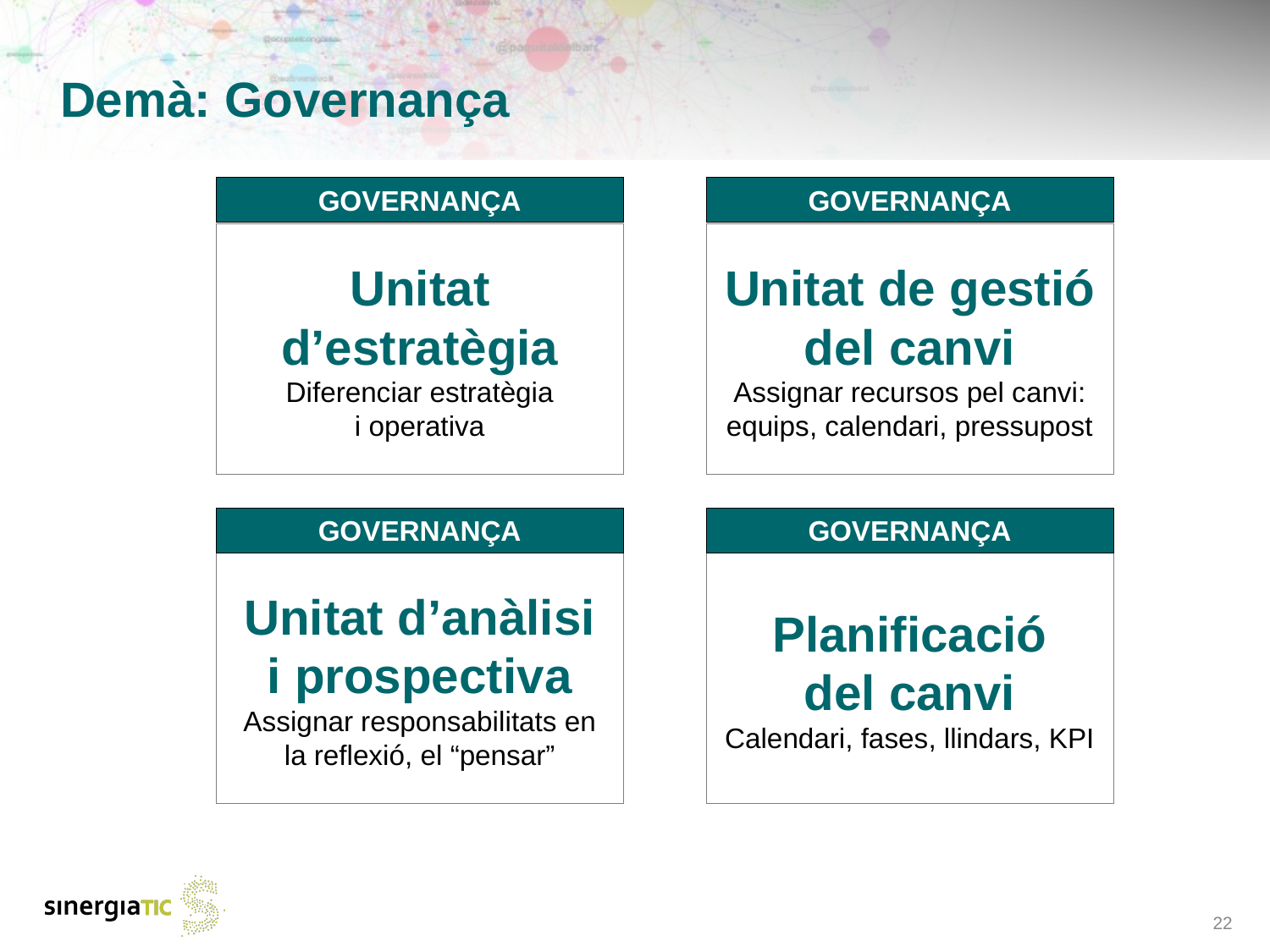

# Demà: Governança
GOVERNANÇA
Unitat d’estratègia
Diferenciar estratègia
i operativa
GOVERNANÇA
Unitat de gestió del canvi
Assignar recursos pel canvi: equips, calendari, pressupost
GOVERNANÇA
Unitat d’anàlisi
i prospectiva Assignar responsabilitats en la reflexió, el “pensar”
GOVERNANÇA
Planificació
del canvi
Calendari, fases, llindars, KPI